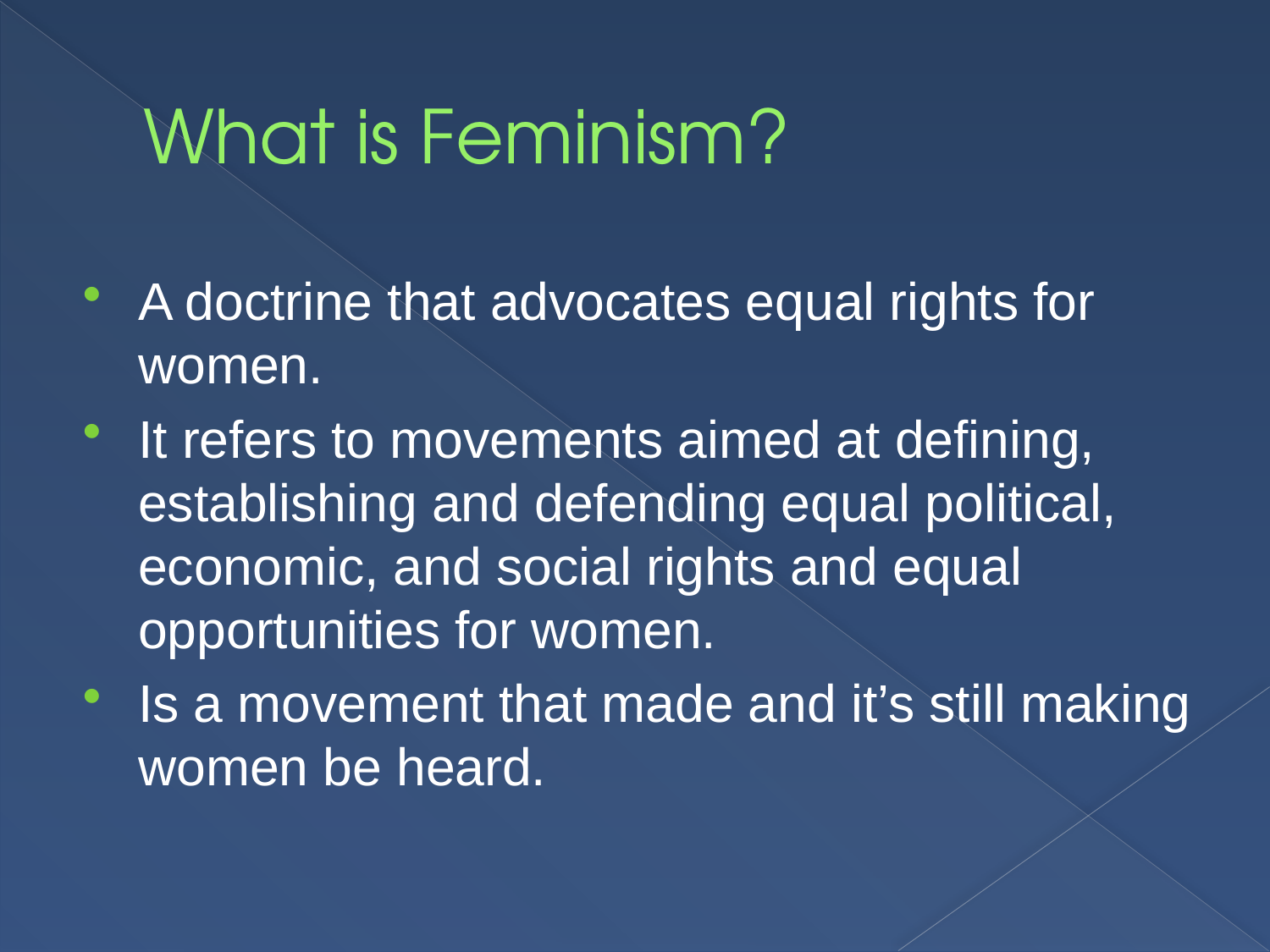

# What is Feminism?
A doctrine that advocates equal rights for women.
It refers to movements aimed at defining, establishing and defending equal political, economic, and social rights and equal opportunities for women.
Is a movement that made and it’s still making women be heard.